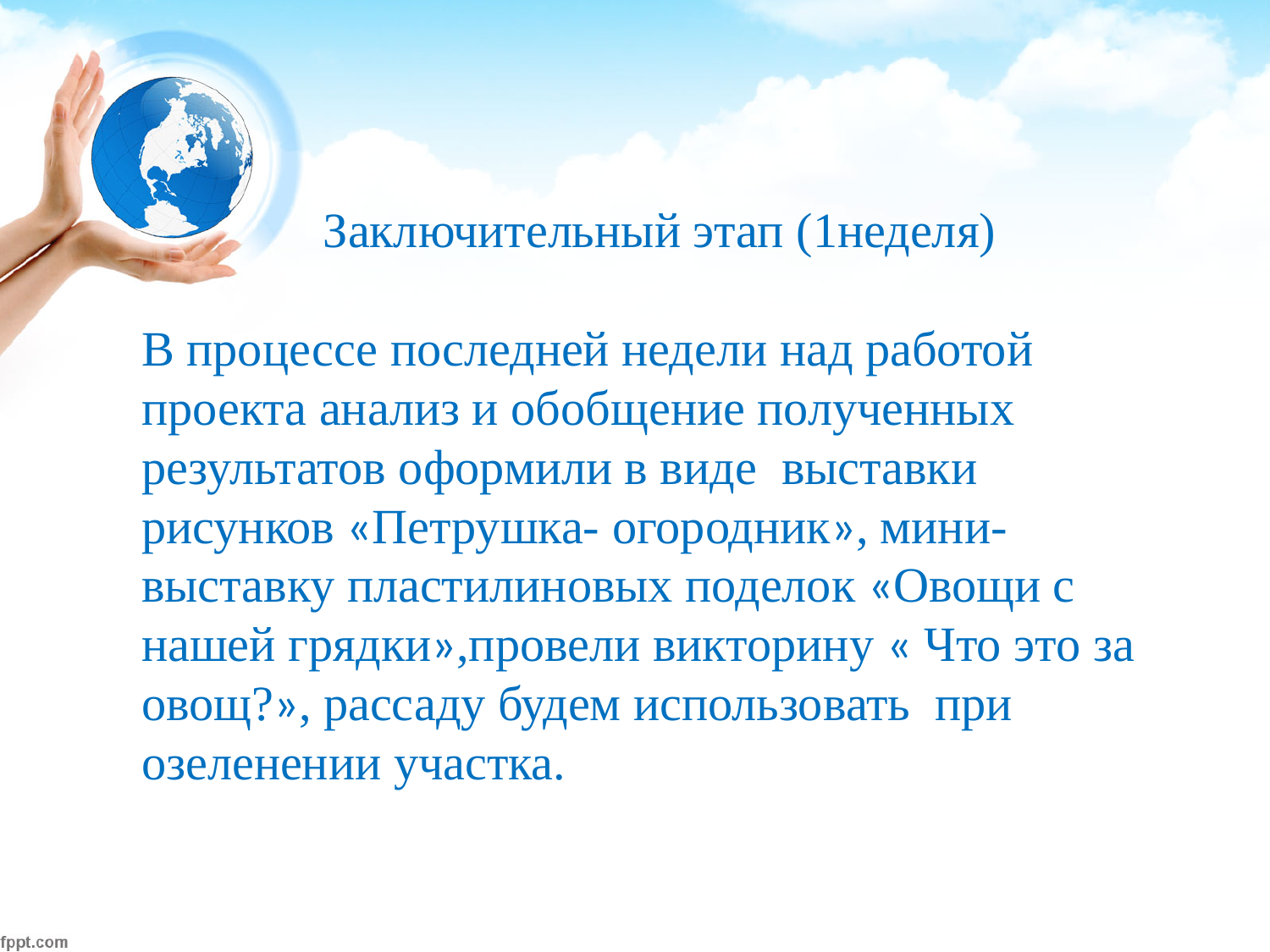

Заключительный этап (1неделя)

В процессе последней недели над работой проекта анализ и обобщение полученных результатов оформили в виде  выставки рисунков «Петрушка- огородник», мини-выставку пластилиновых поделок «Овощи с нашей грядки»,провели викторину « Что это за овощ?», рассаду будем использовать  при озеленении участка.